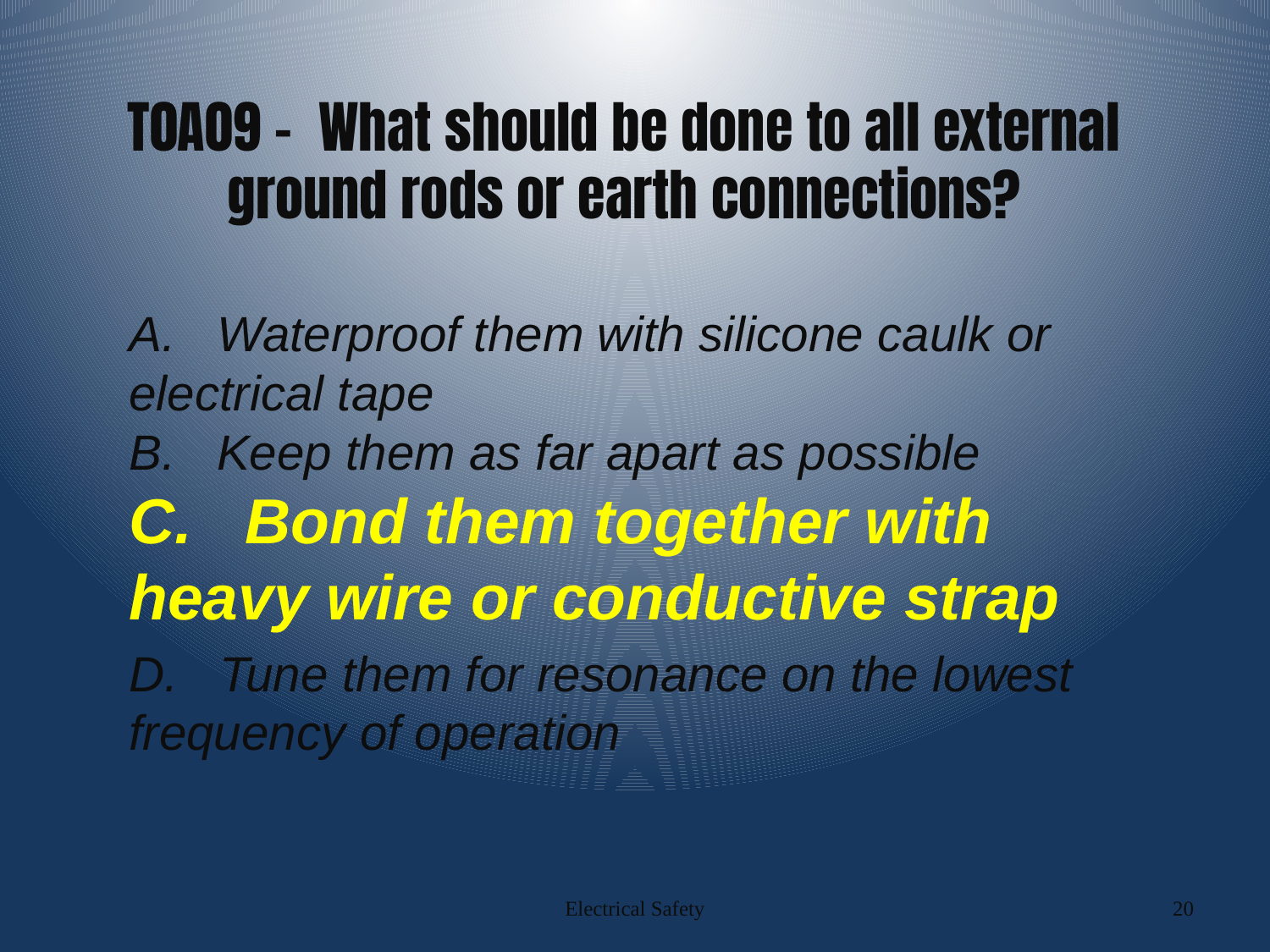

# T0A09 -  What should be done to all external ground rods or earth connections?
A.   Waterproof them with silicone caulk or electrical tape
B.   Keep them as far apart as possible
C.   Bond them together with heavy wire or conductive strap
D.   Tune them for resonance on the lowest frequency of operation
Electrical Safety
20